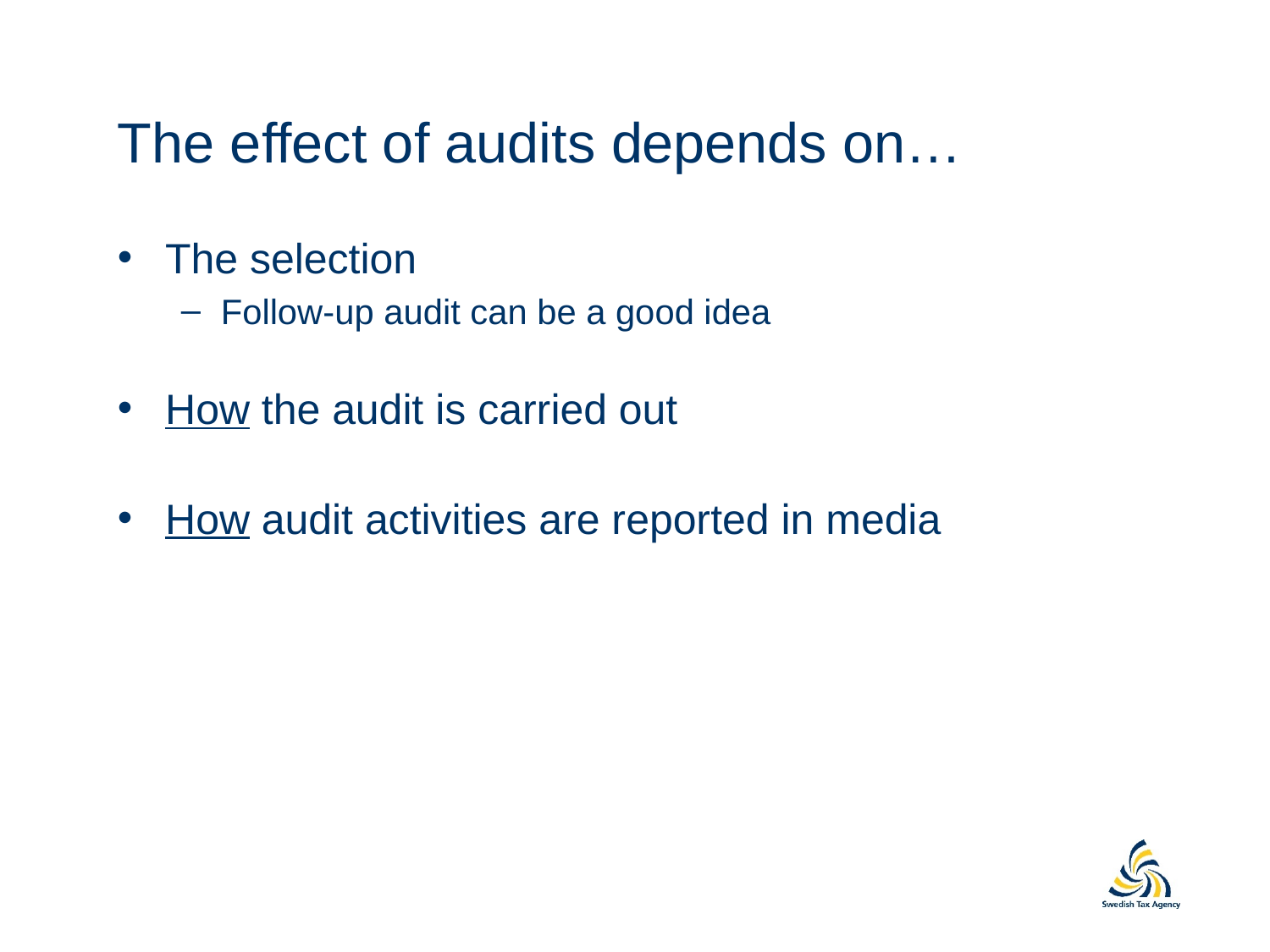

# The effect of audits depends on…
The selection
Follow-up audit can be a good idea
How the audit is carried out
How audit activities are reported in media